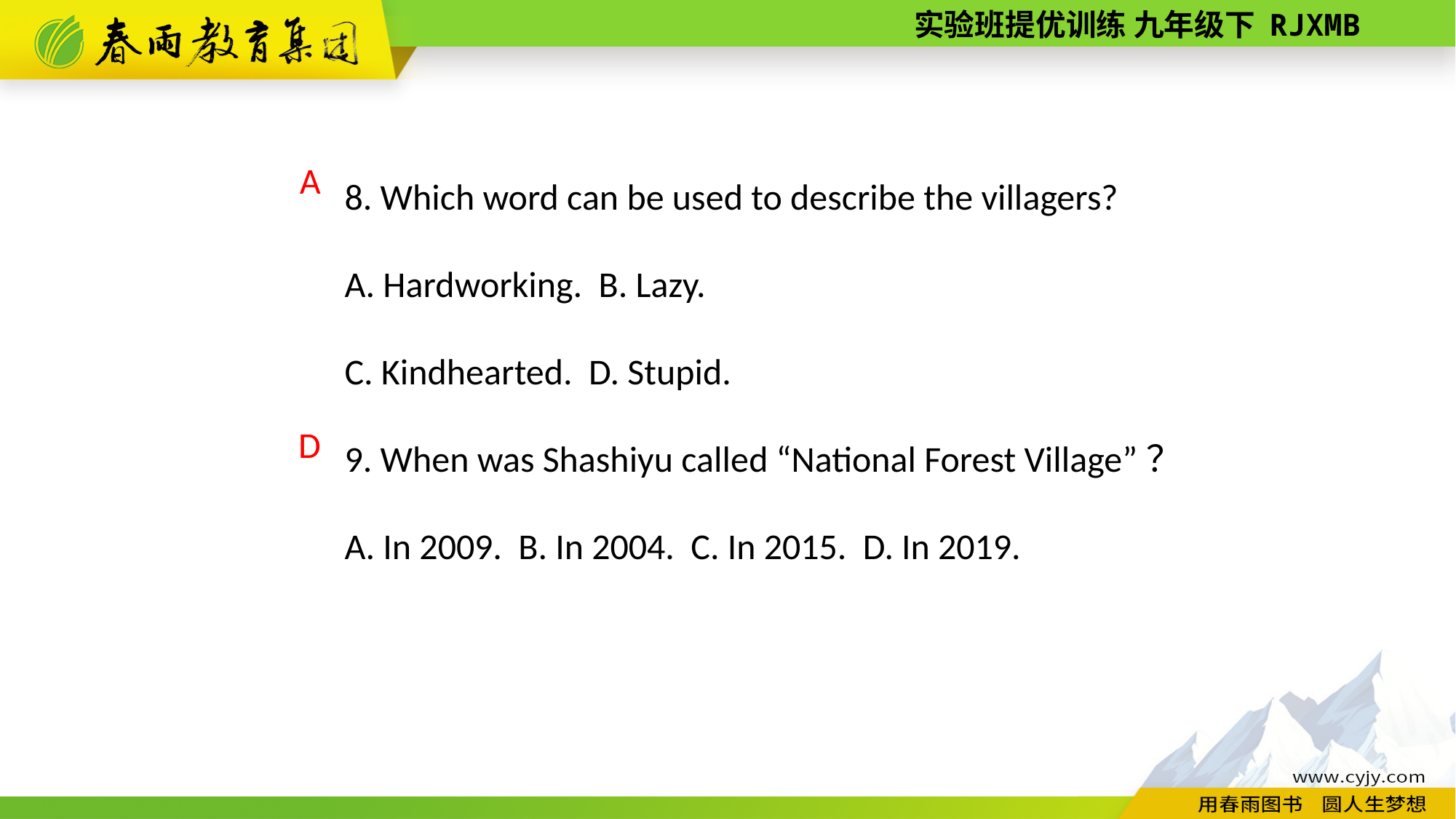

8. Which word can be used to describe the villagers?
A. Hard­working.  B. Lazy.
C. Kind­hearted.  D. Stupid.
9. When was Shashiyu called “National Forest Village”？
A. In 2009.  B. In 2004.  C. In 2015.  D. In 2019.
A
D